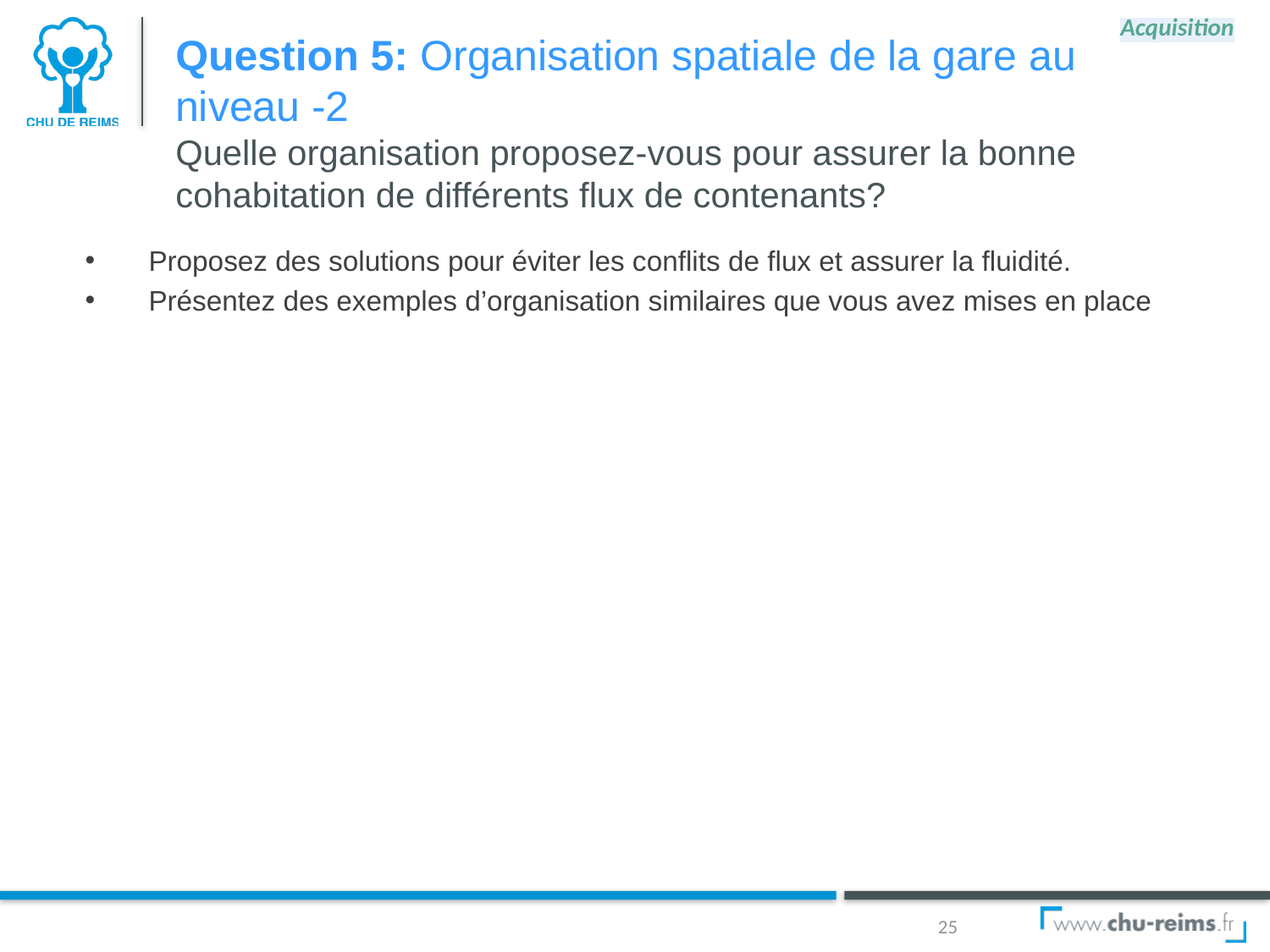

Acquisition
# Question 5: Organisation spatiale de la gare au niveau -2 Quelle organisation proposez-vous pour assurer la bonne cohabitation de différents flux de contenants?
Proposez des solutions pour éviter les conflits de flux et assurer la fluidité.
Présentez des exemples d’organisation similaires que vous avez mises en place
25